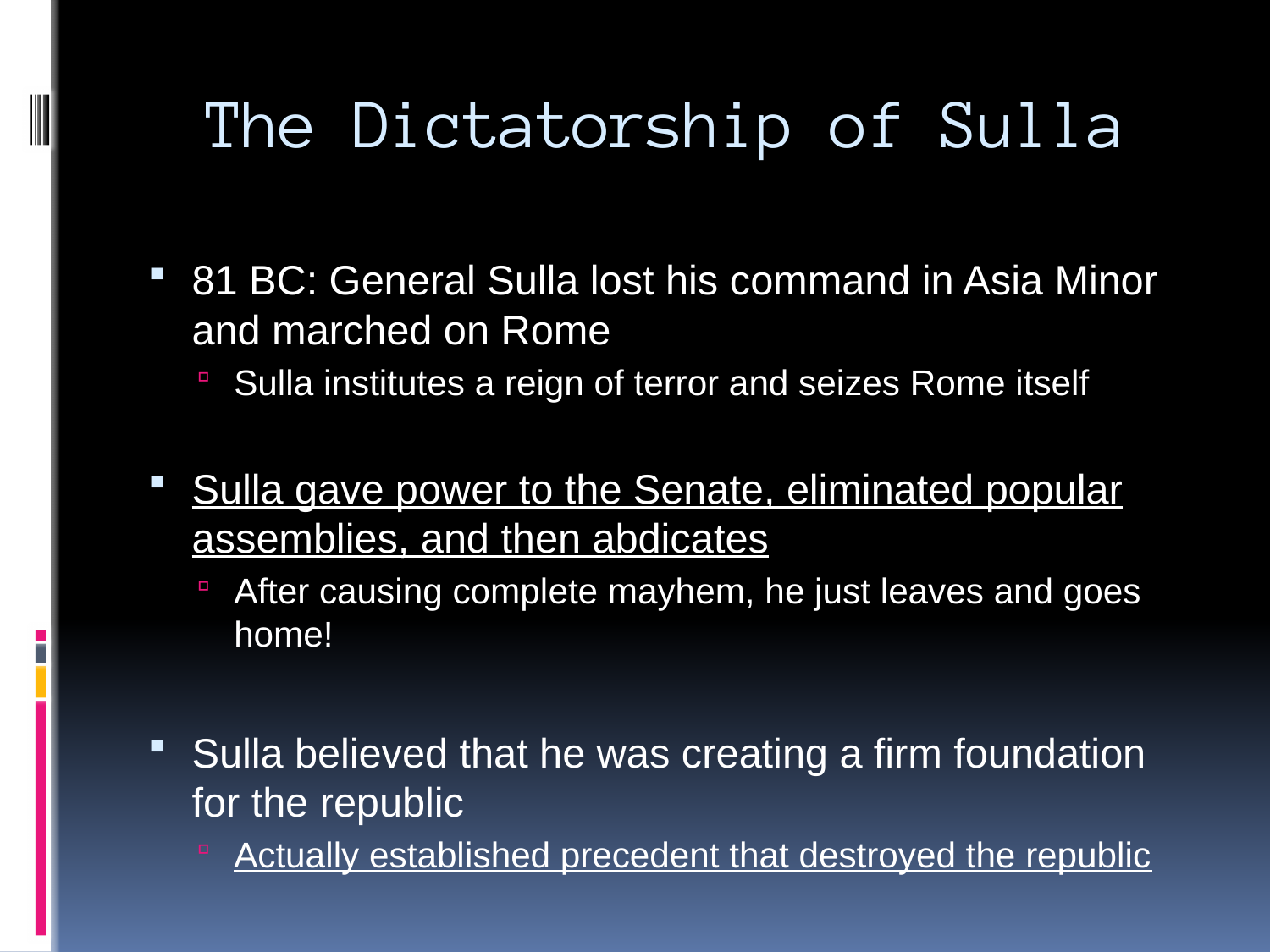

# The Dictatorship of Sulla
81 BC: General Sulla lost his command in Asia Minor and marched on Rome
Sulla institutes a reign of terror and seizes Rome itself

Sulla gave power to the Senate, eliminated popular assemblies, and then abdicates
After causing complete mayhem, he just leaves and goes home!

Sulla believed that he was creating a firm foundation for the republic
Actually established precedent that destroyed the republic